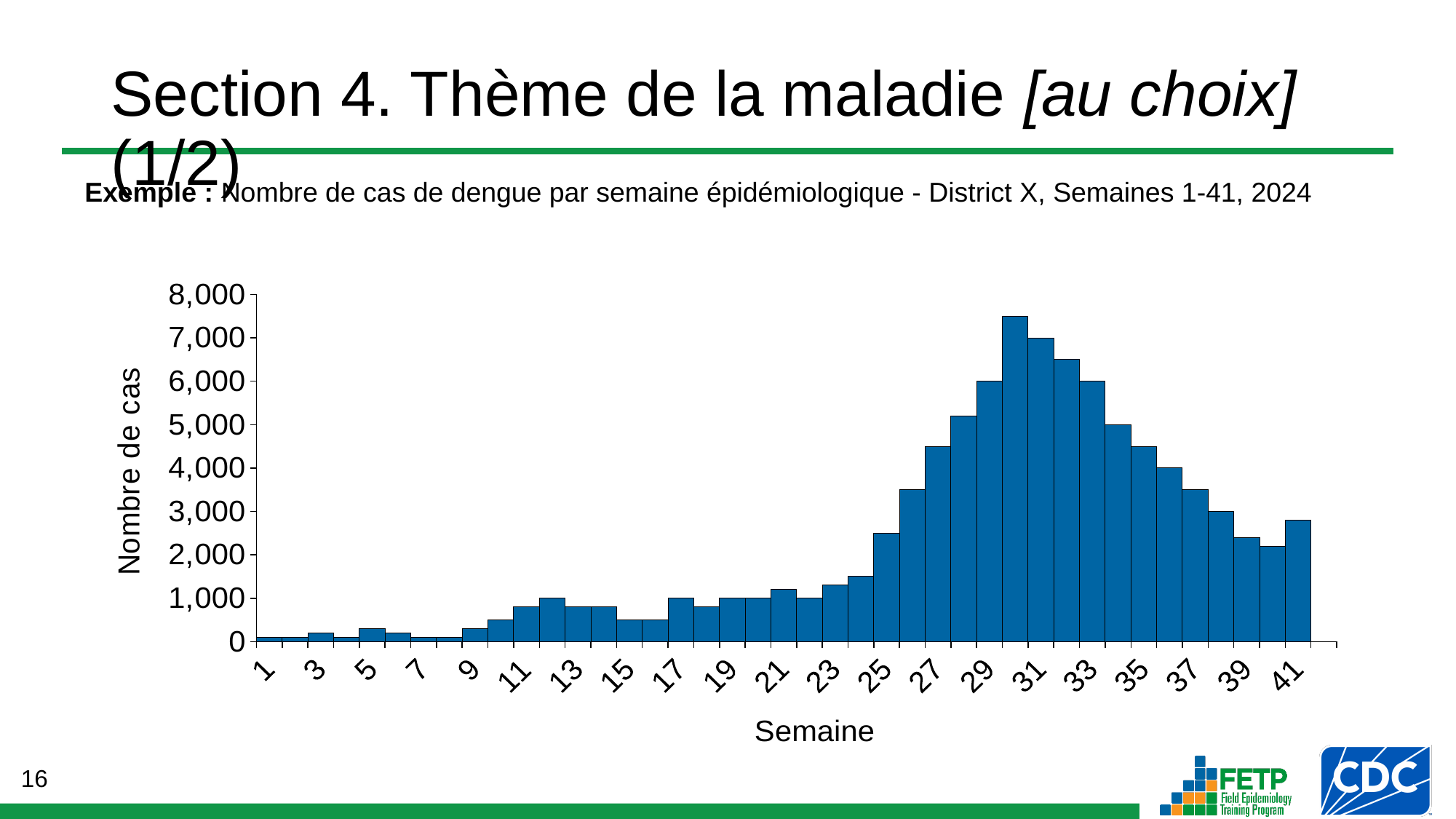

# Section 4. Thème de la maladie [au choix] (1/2)
Exemple : Nombre de cas de dengue par semaine épidémiologique - District X, Semaines 1-41, 2024

[unsupported chart]